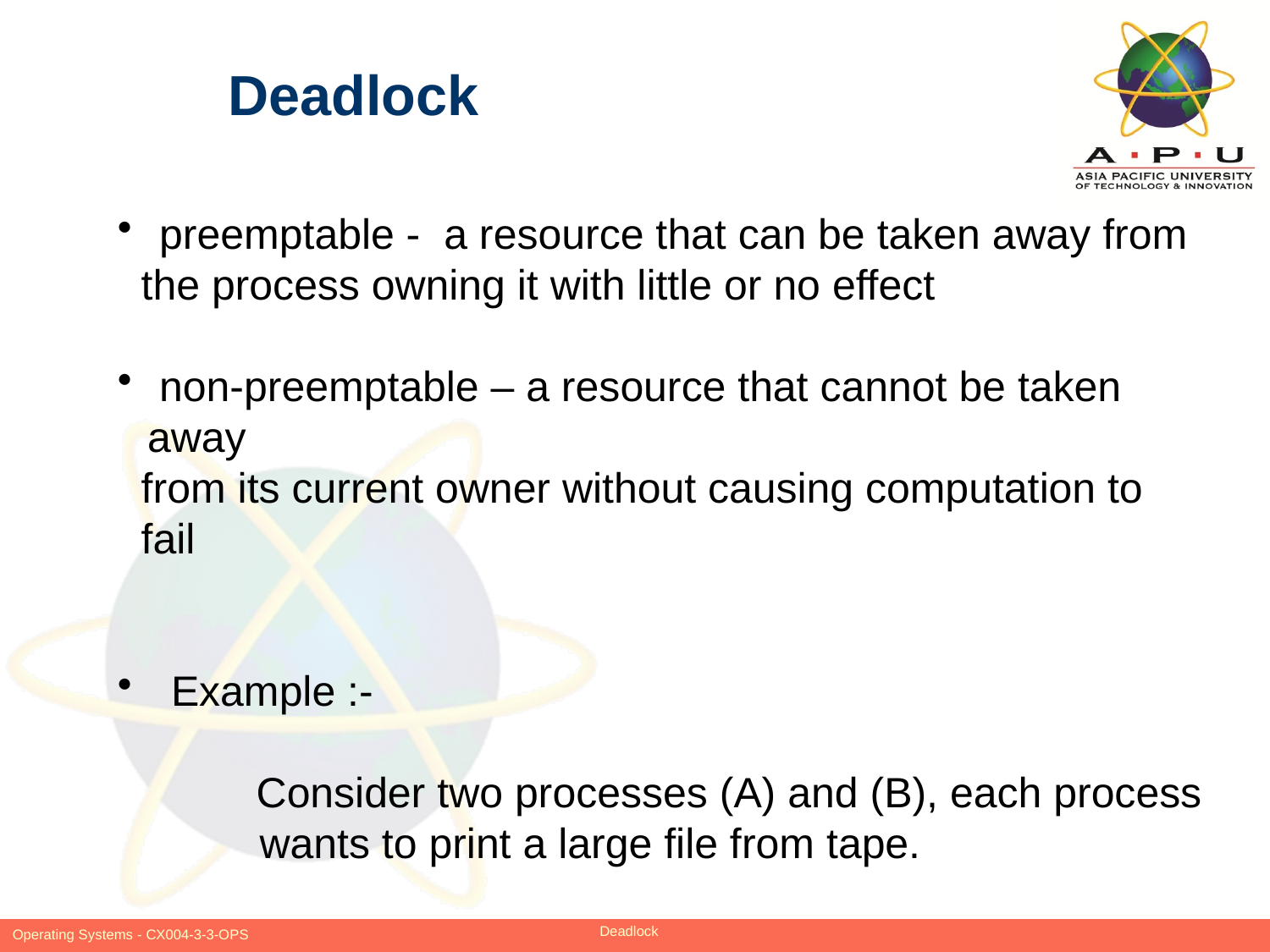

Deadlock
 preemptable -  a resource that can be taken away from
  the process owning it with little or no effect

 non-preemptable – a resource that cannot be taken away
  from its current owner without causing computation to
  fail

  Example :-

	 Consider two processes (A) and (B), each process
            wants to print a large file from tape.

Slide 6 of 18